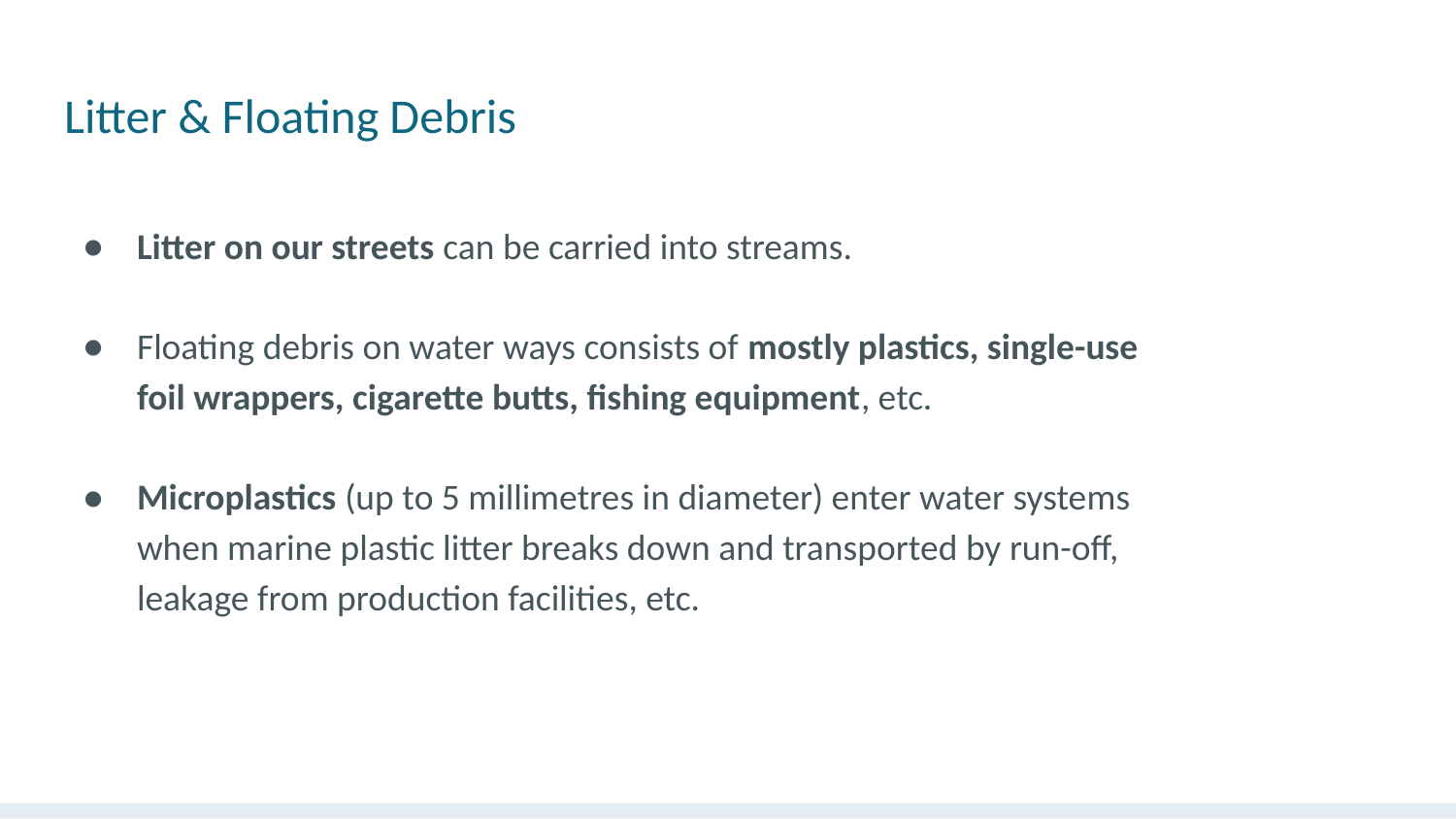

# Litter & Floating Debris
Litter on our streets can be carried into streams.

Floating debris on water ways consists of mostly plastics, single-use foil wrappers, cigarette butts, fishing equipment, etc.

Microplastics (up to 5 millimetres in diameter) enter water systems when marine plastic litter breaks down and transported by run-off, leakage from production facilities, etc.